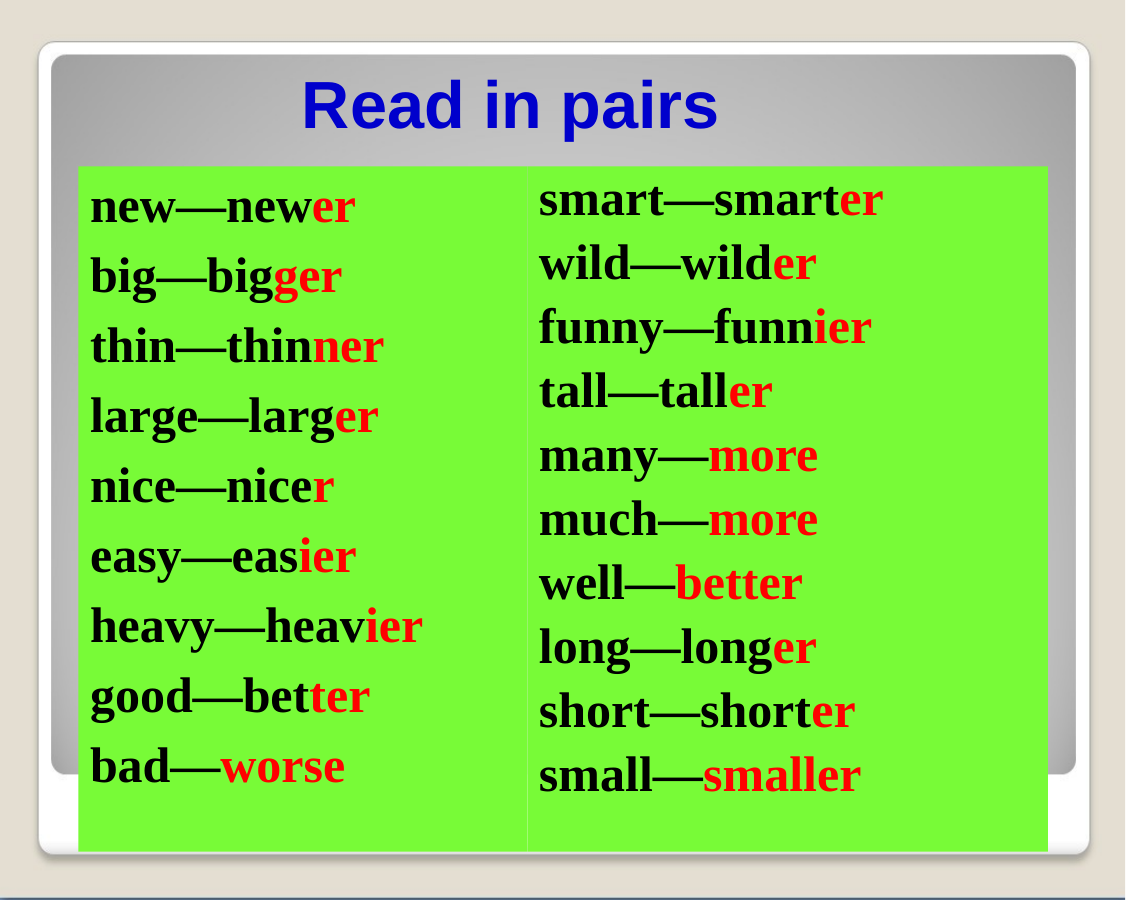

# Read in pairs
new—newer
big—bigger
thin—thinner
large—larger
nice—nicer
easy—easier
heavy—heavier
good—better
bad—worse
smart—smarter
wild—wilder
funny—funnier
tall—taller
many—more
much—more
well—better
long—longer
short—shorter
small—smaller